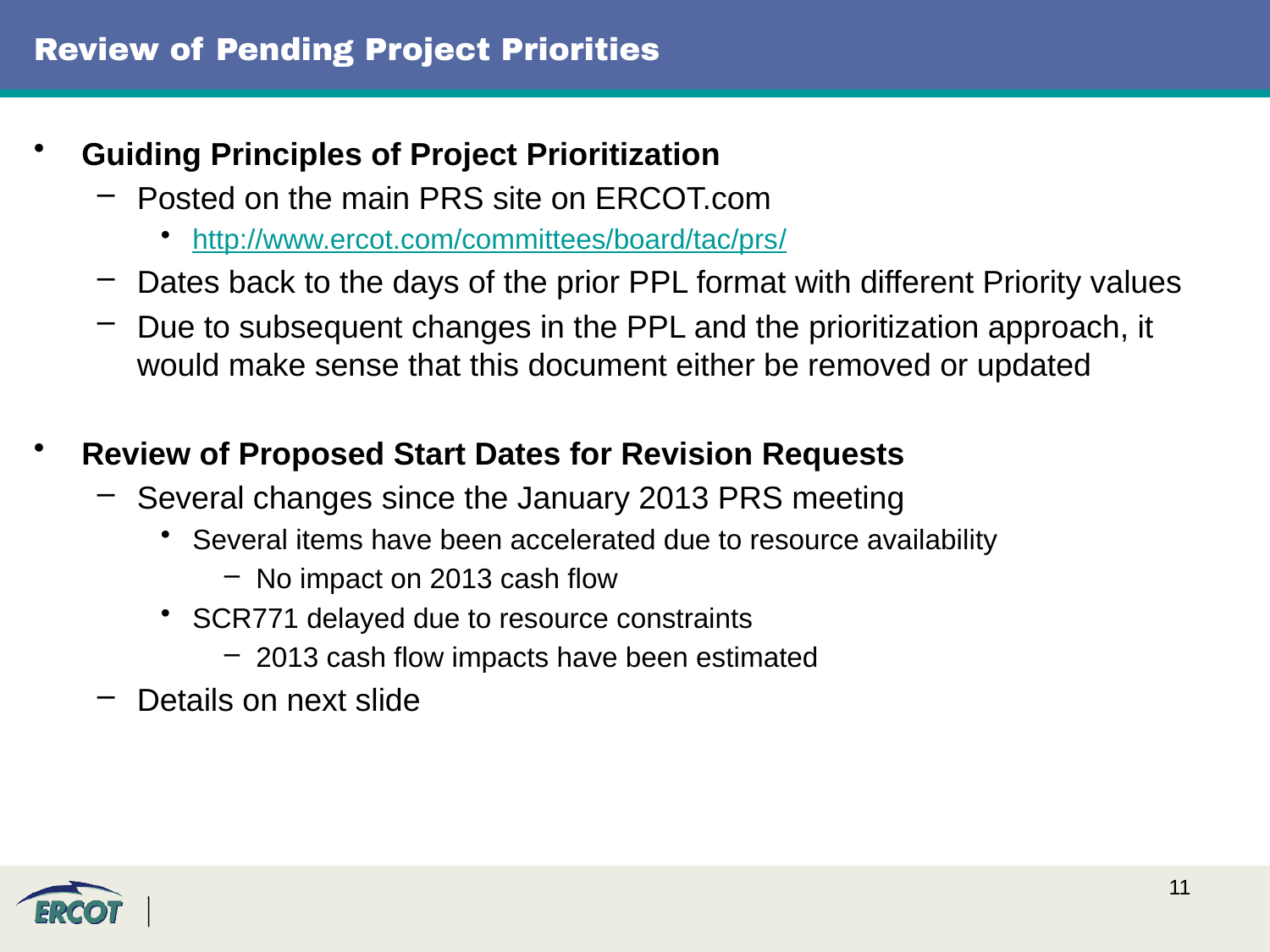

# Review of Pending Project Priorities
Guiding Principles of Project Prioritization
Posted on the main PRS site on ERCOT.com
http://www.ercot.com/committees/board/tac/prs/
Dates back to the days of the prior PPL format with different Priority values
Due to subsequent changes in the PPL and the prioritization approach, it would make sense that this document either be removed or updated

Review of Proposed Start Dates for Revision Requests
Several changes since the January 2013 PRS meeting
Several items have been accelerated due to resource availability
No impact on 2013 cash flow
SCR771 delayed due to resource constraints
2013 cash flow impacts have been estimated
Details on next slide